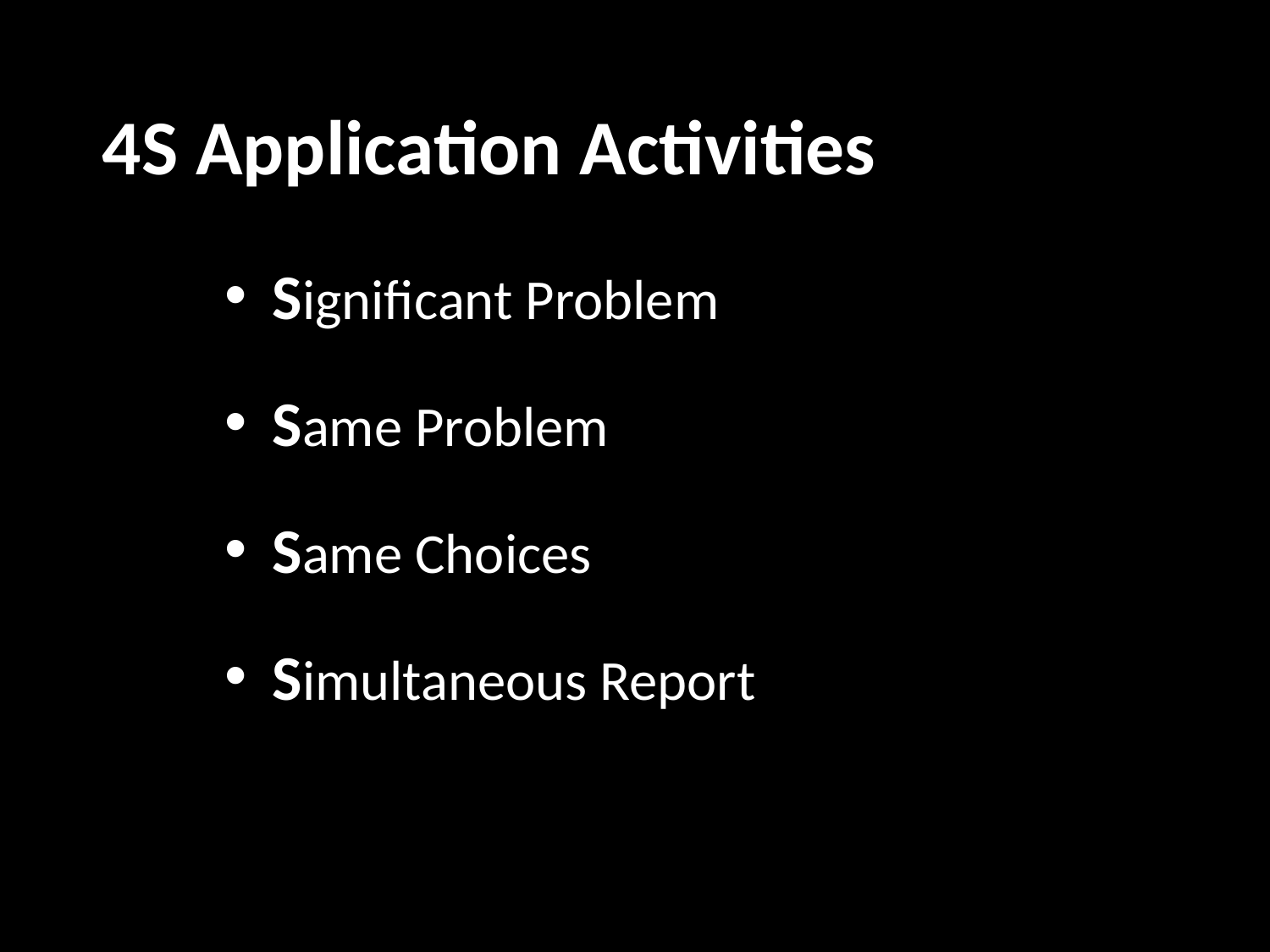

# 4S Application Activities
Significant Problem
Same Problem
Same Choices
Simultaneous Report